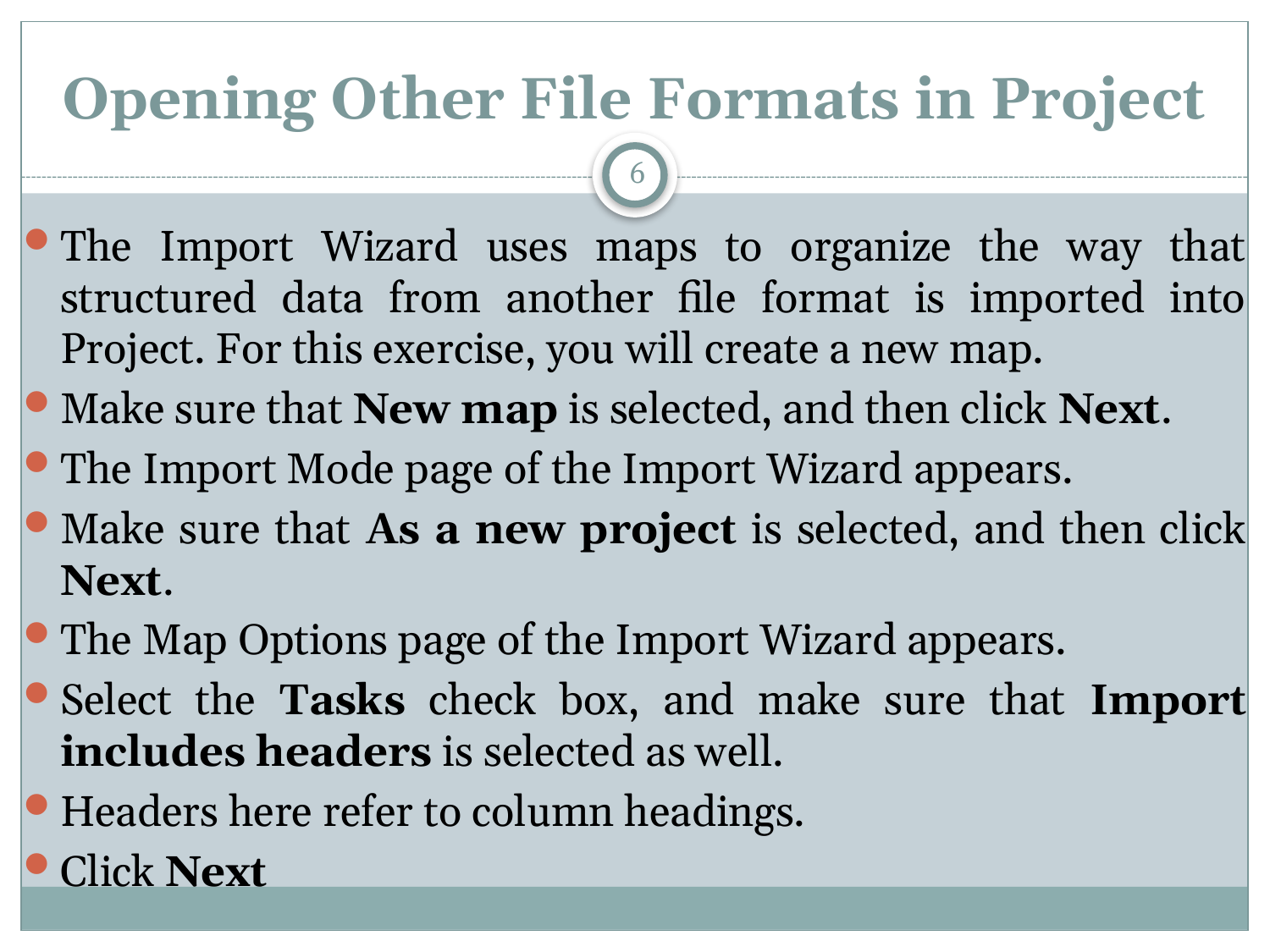

# Opening Other File Formats in Project
6
The Import Wizard uses maps to organize the way that structured data from another file format is imported into Project. For this exercise, you will create a new map.
Make sure that New map is selected, and then click Next.
The Import Mode page of the Import Wizard appears.
Make sure that As a new project is selected, and then click Next.
The Map Options page of the Import Wizard appears.
Select the Tasks check box, and make sure that Import includes headers is selected as well.
Headers here refer to column headings.
Click Next